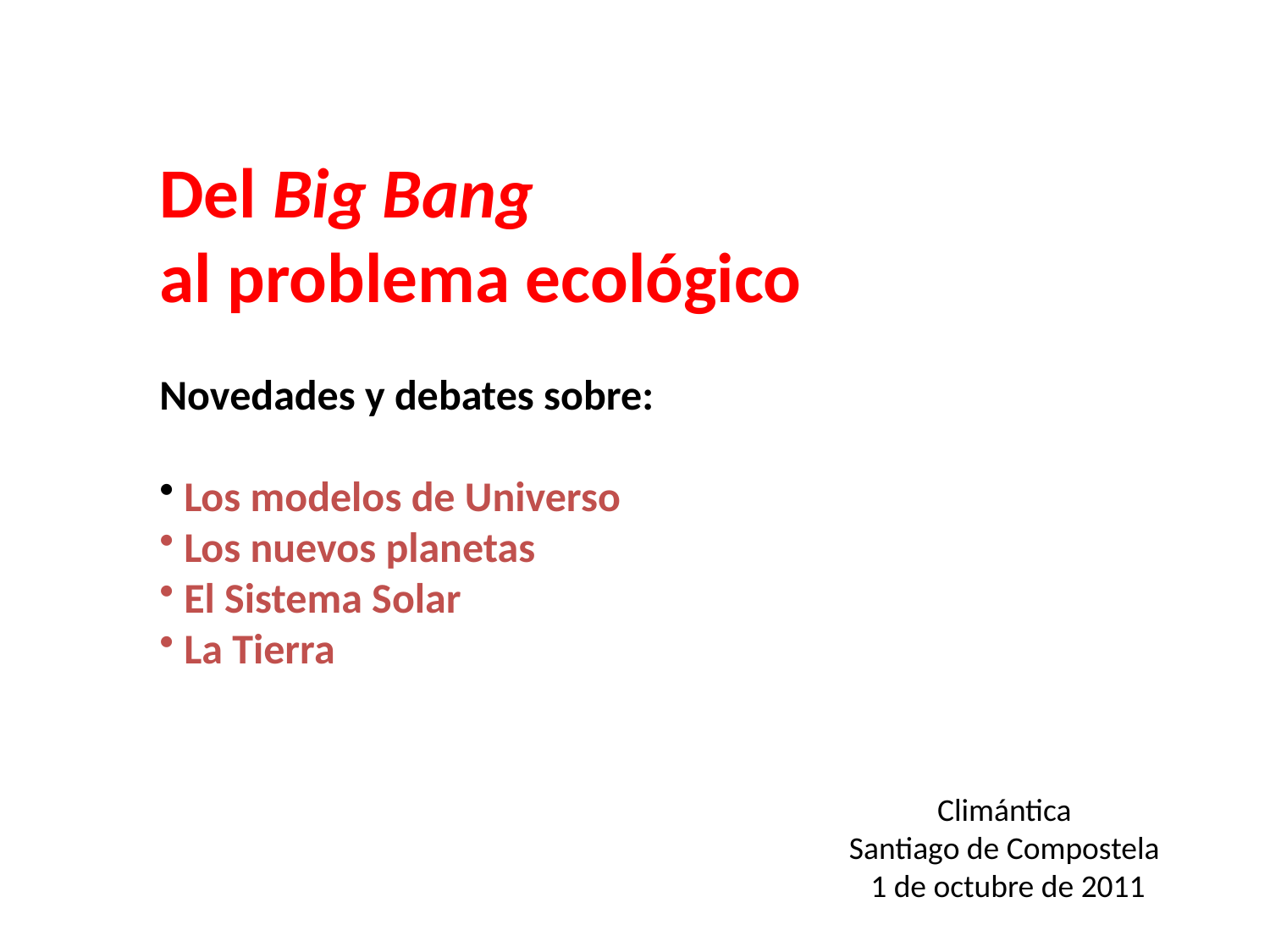

Del Big Bang
al problema ecológico

Novedades y debates sobre:

 Los modelos de Universo
 Los nuevos planetas
 El Sistema Solar
 La Tierra

Climántica
Santiago de Compostela
 1 de octubre de 2011